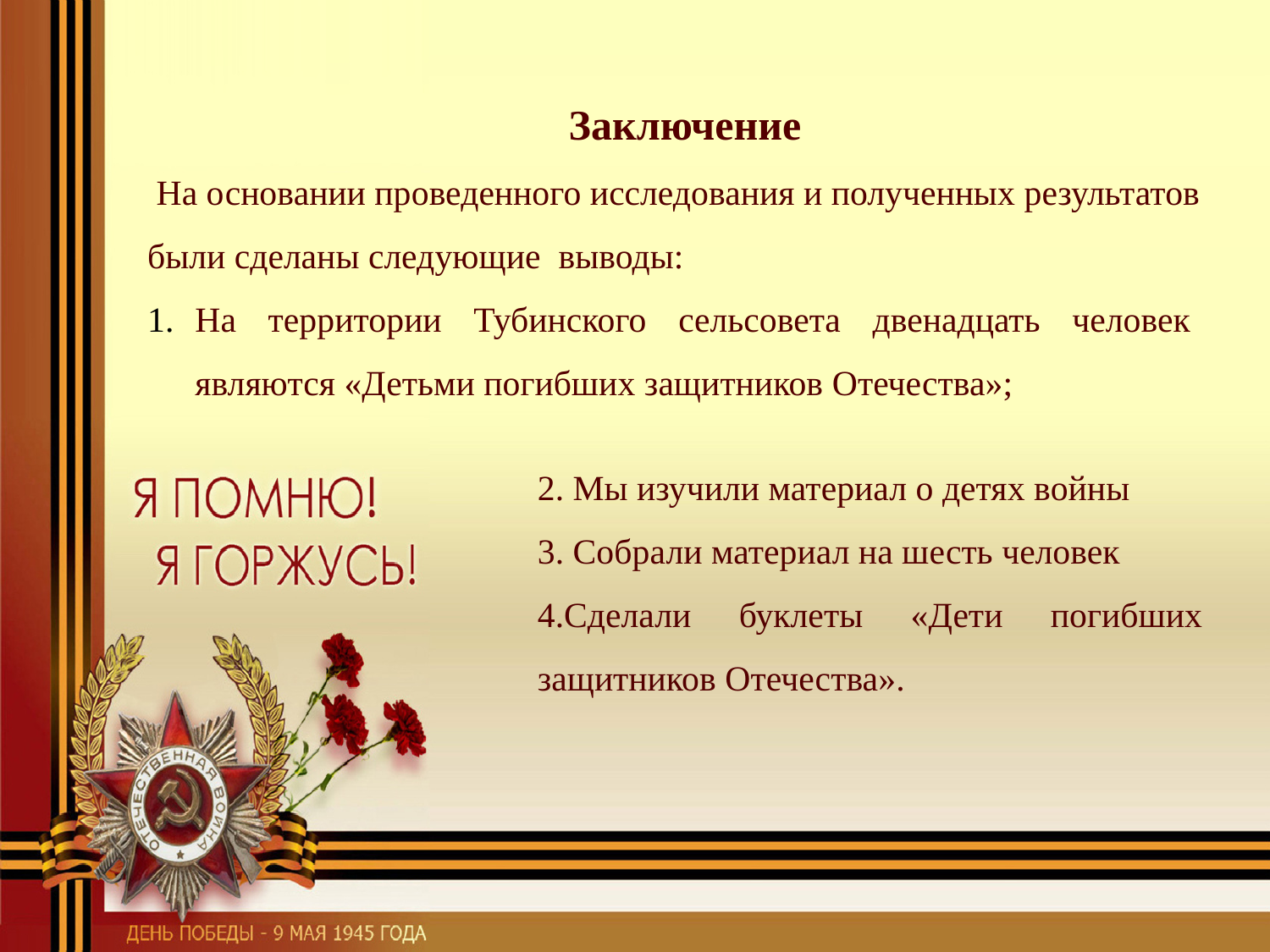

Заключение
 На основании проведенного исследования и полученных результатов были сделаны следующие  выводы:
На территории Тубинского сельсовета двенадцать человек  являются «Детьми погибших защитников Отечества»;

2. Мы изучили материал о детях войны
3. Собрали материал на шесть человек
4.Сделали буклеты «Дети погибших защитников Отечества».